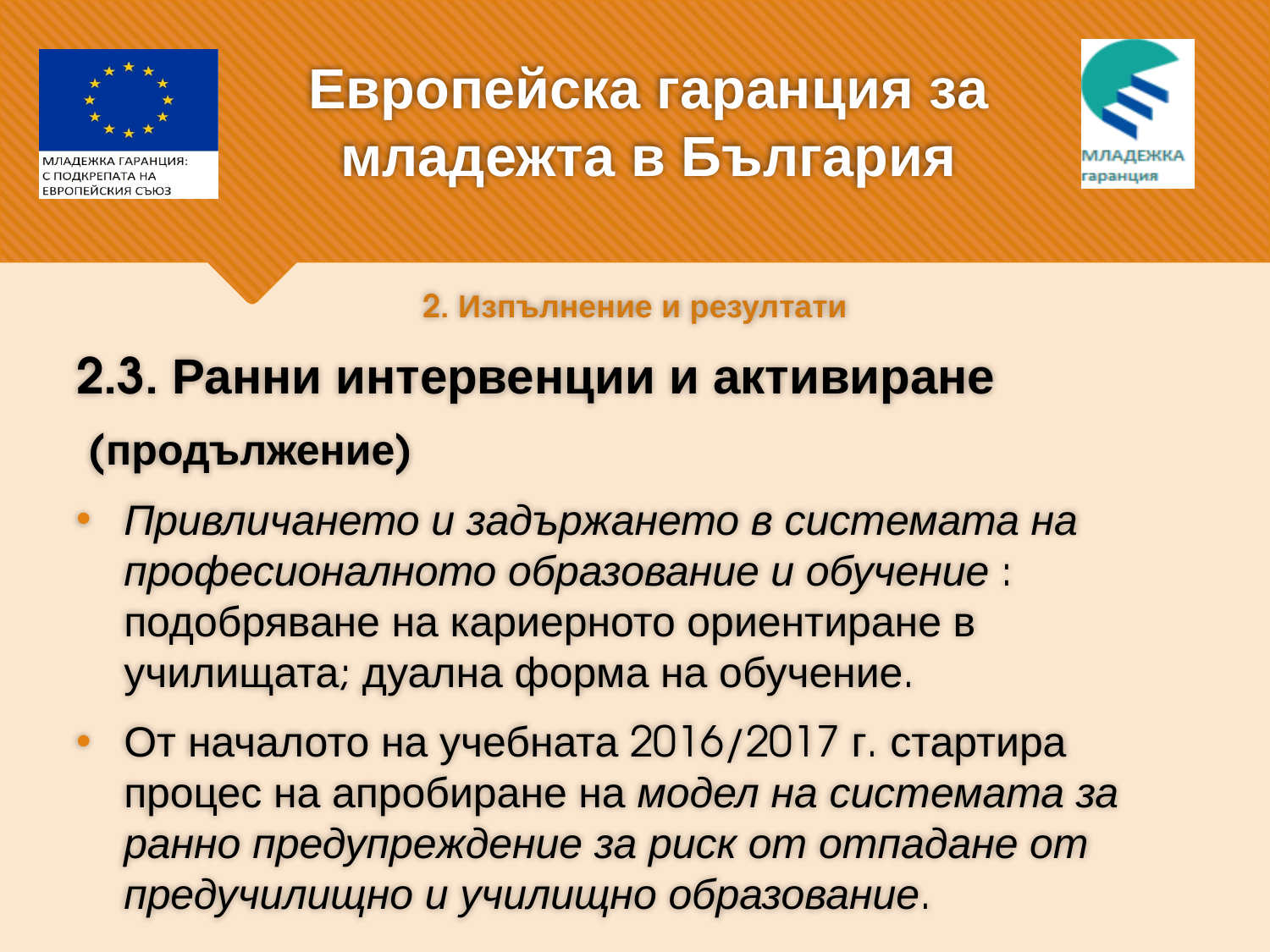

# Европейска гаранция за младежта в България
2. Изпълнение и резултати
2.3. Ранни интервенции и активиране
 (продължение)
Привличането и задържането в системата на професионалното образование и обучение :  подобряване на кариерното ориентиране в училищата; дуална форма на обучение.
От началото на учебната 2016/2017 г. стартира процес на апробиране на модел на системата за ранно предупреждение за риск от отпадане от предучилищно и училищно образование.